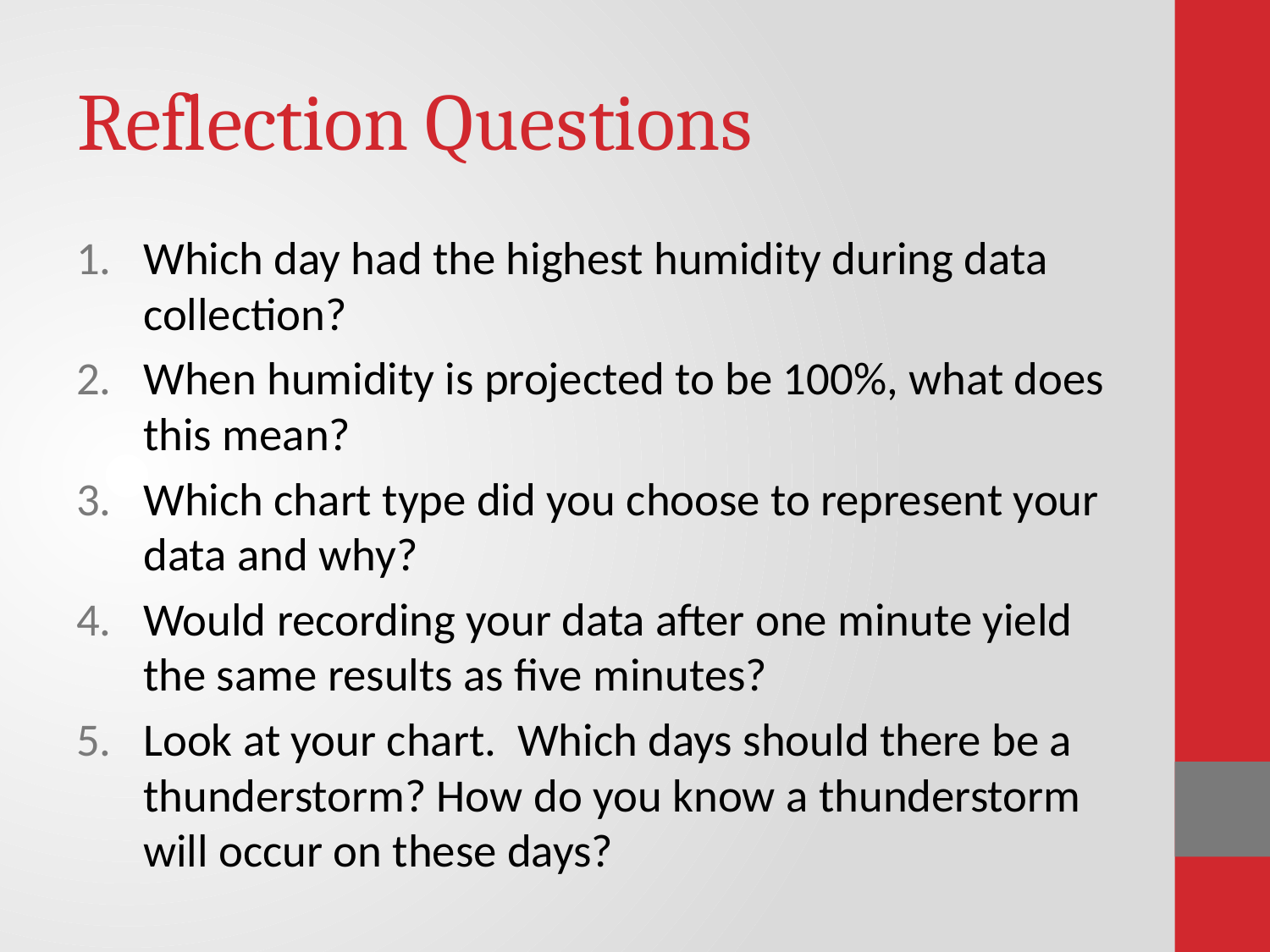

# Reflection Questions
Which day had the highest humidity during data collection?
When humidity is projected to be 100%, what does this mean?
Which chart type did you choose to represent your data and why?
Would recording your data after one minute yield the same results as five minutes?
Look at your chart.  Which days should there be a thunderstorm? How do you know a thunderstorm will occur on these days?